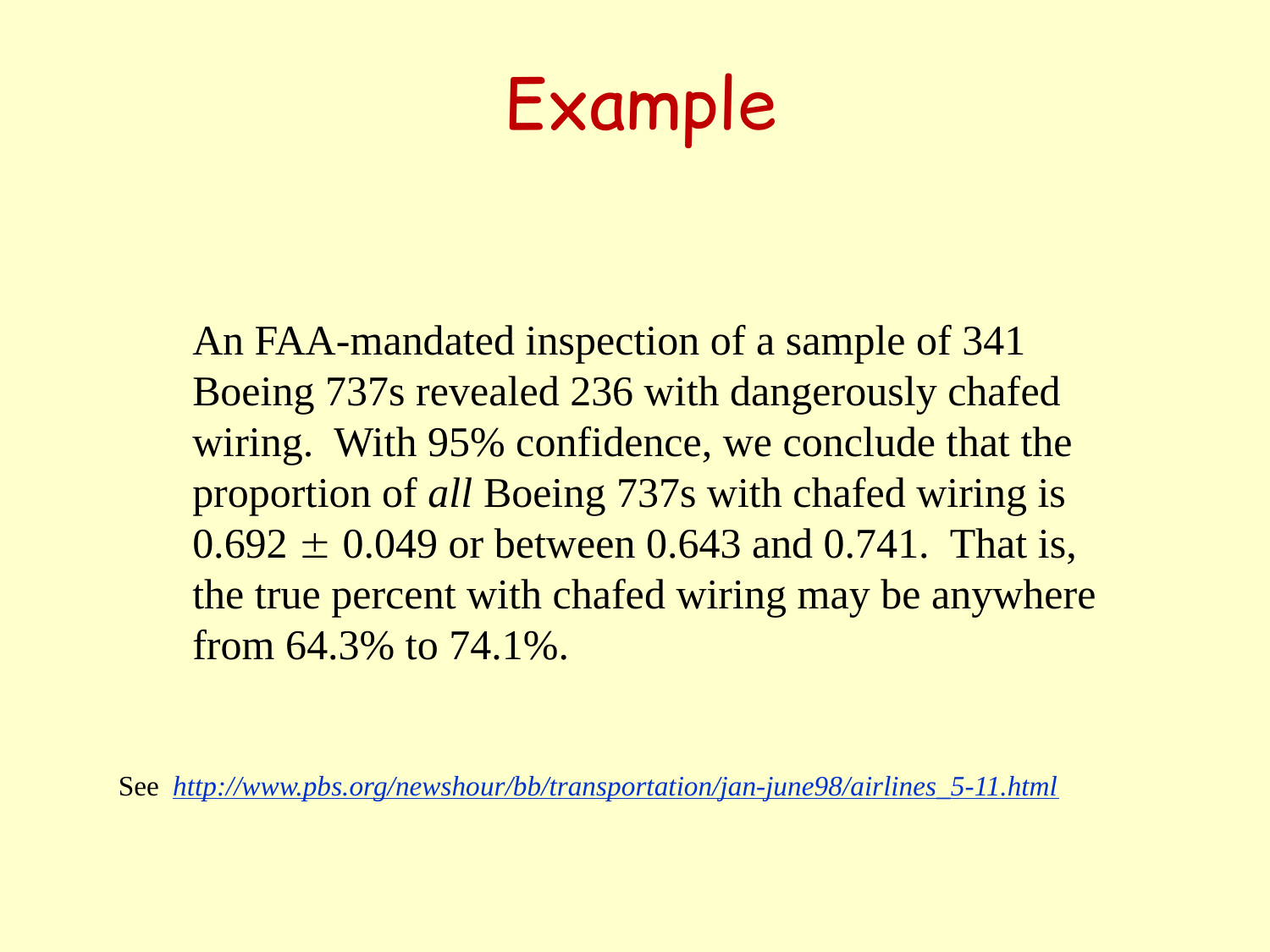

# Example
An FAA-mandated inspection of a sample of 341 Boeing 737s revealed 236 with dangerously chafed wiring.  With 95% confidence, we conclude that the proportion of all Boeing 737s with chafed wiring is 0.692 ± 0.049 or between 0.643 and 0.741.  That is, the true percent with chafed wiring may be anywhere from 64.3% to 74.1%.
See  http://www.pbs.org/newshour/bb/transportation/jan-june98/airlines_5-11.html